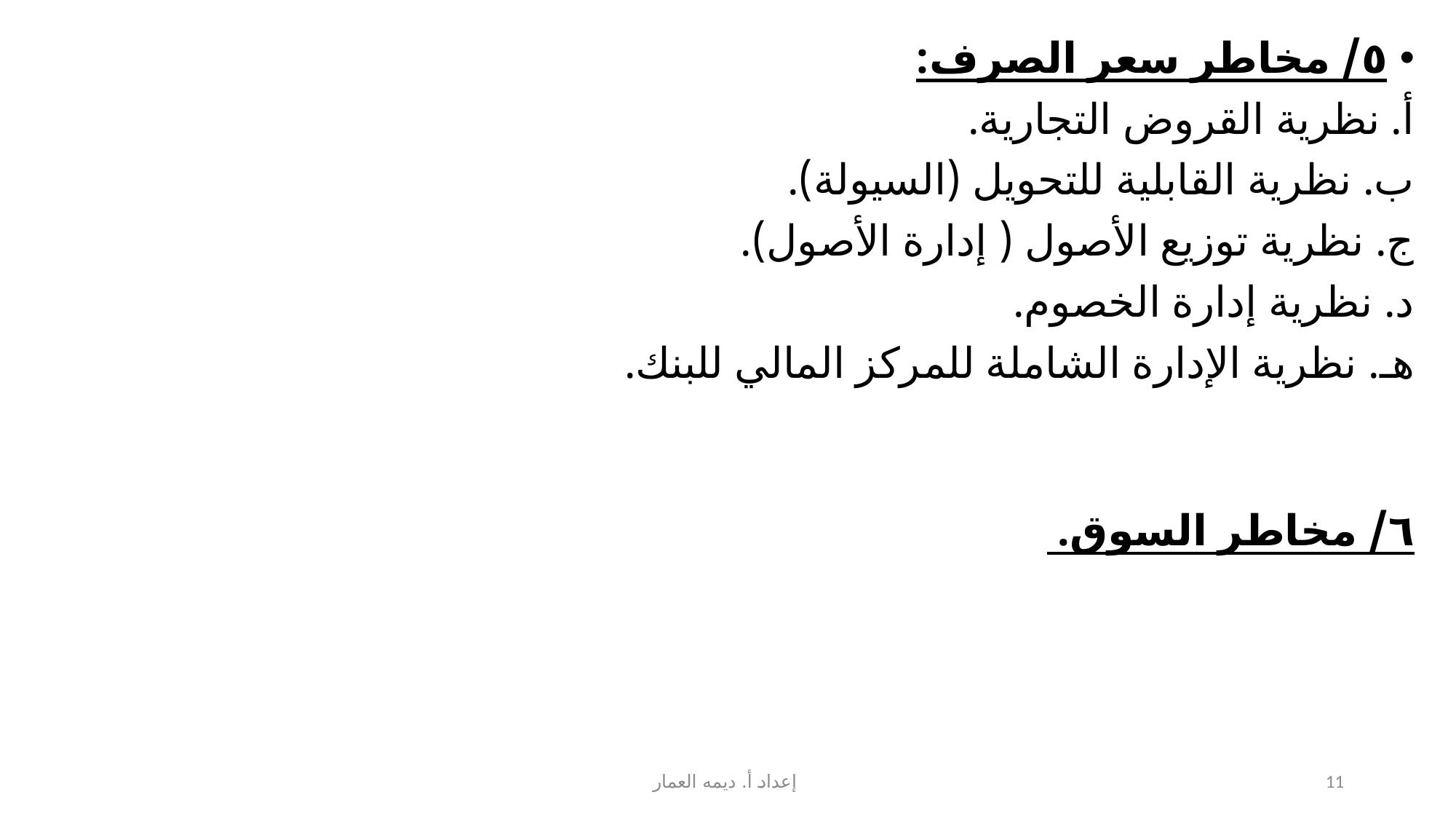

٥/ مخاطر سعر الصرف:
أ. نظرية القروض التجارية.
ب. نظرية القابلية للتحويل (السيولة).
ج. نظرية توزيع الأصول ( إدارة الأصول).
د. نظرية إدارة الخصوم.
هـ. نظرية الإدارة الشاملة للمركز المالي للبنك.

٦/ مخاطر السوق.

إعداد أ. ديمه العمار
11